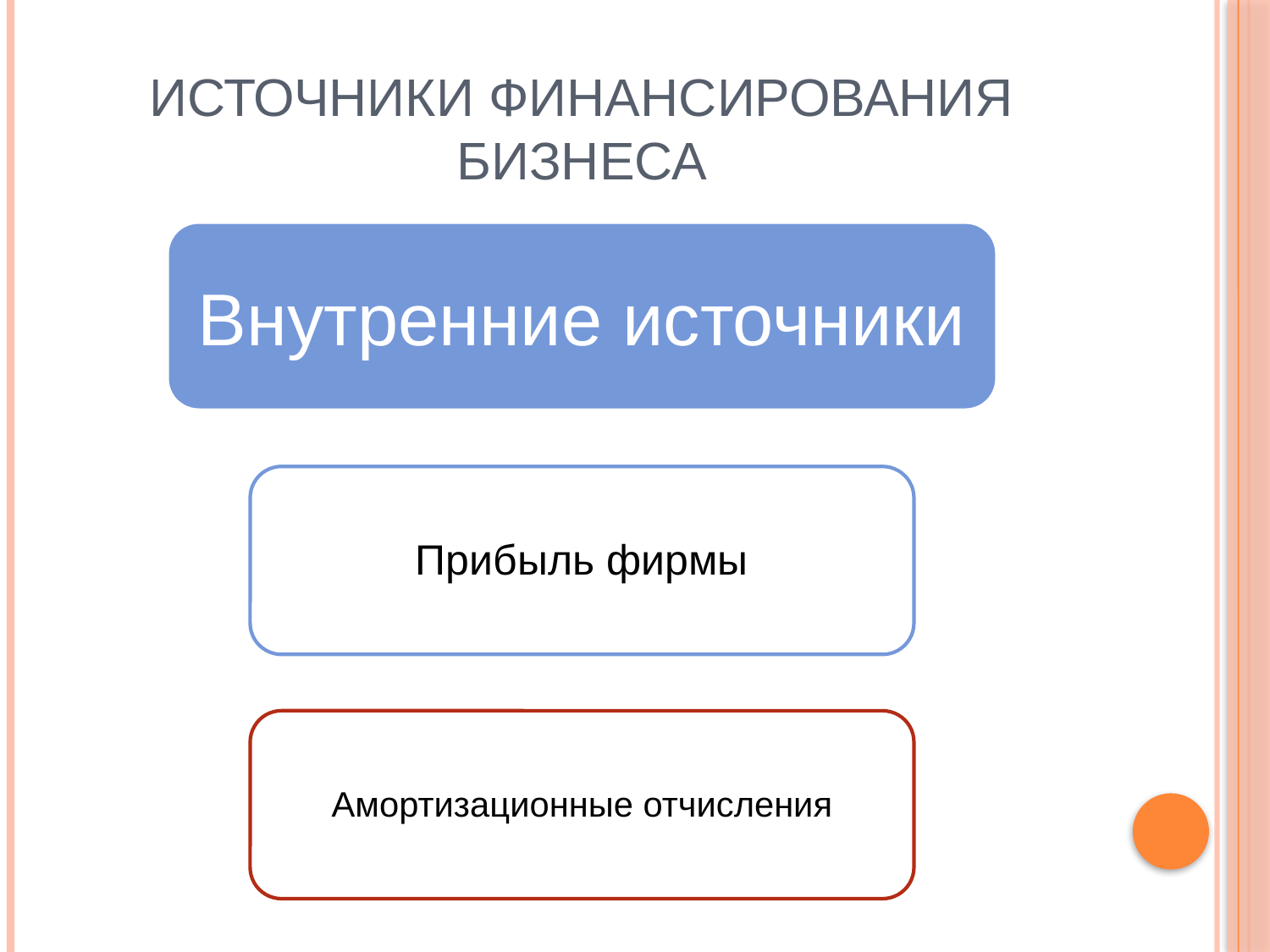

# Источники финансирования бизнеса
Внутренние источники
Прибыль фирмы
Амортизационные отчисления